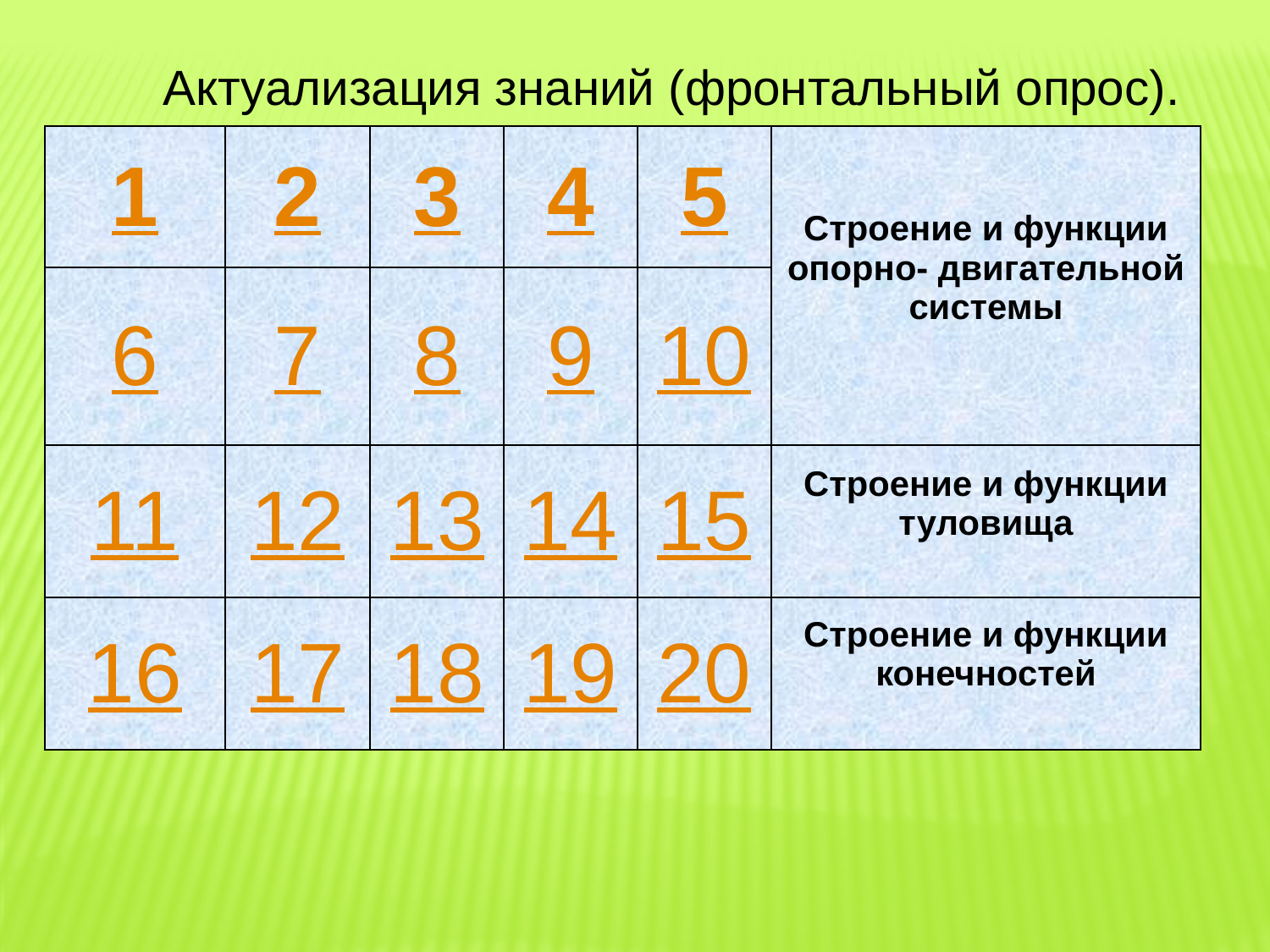

Актуализация знаний (фронтальный опрос).
| 1 | 2 | 3 | 4 | 5 | Строение и функции опорно- двигательной системы |
| --- | --- | --- | --- | --- | --- |
| 6 | 7 | 8 | 9 | 10 |  |
| 11 | 12 | 13 | 14 | 15 | Строение и функции туловища |
| 16 | 17 | 18 | 19 | 20 | Строение и функции конечностей |